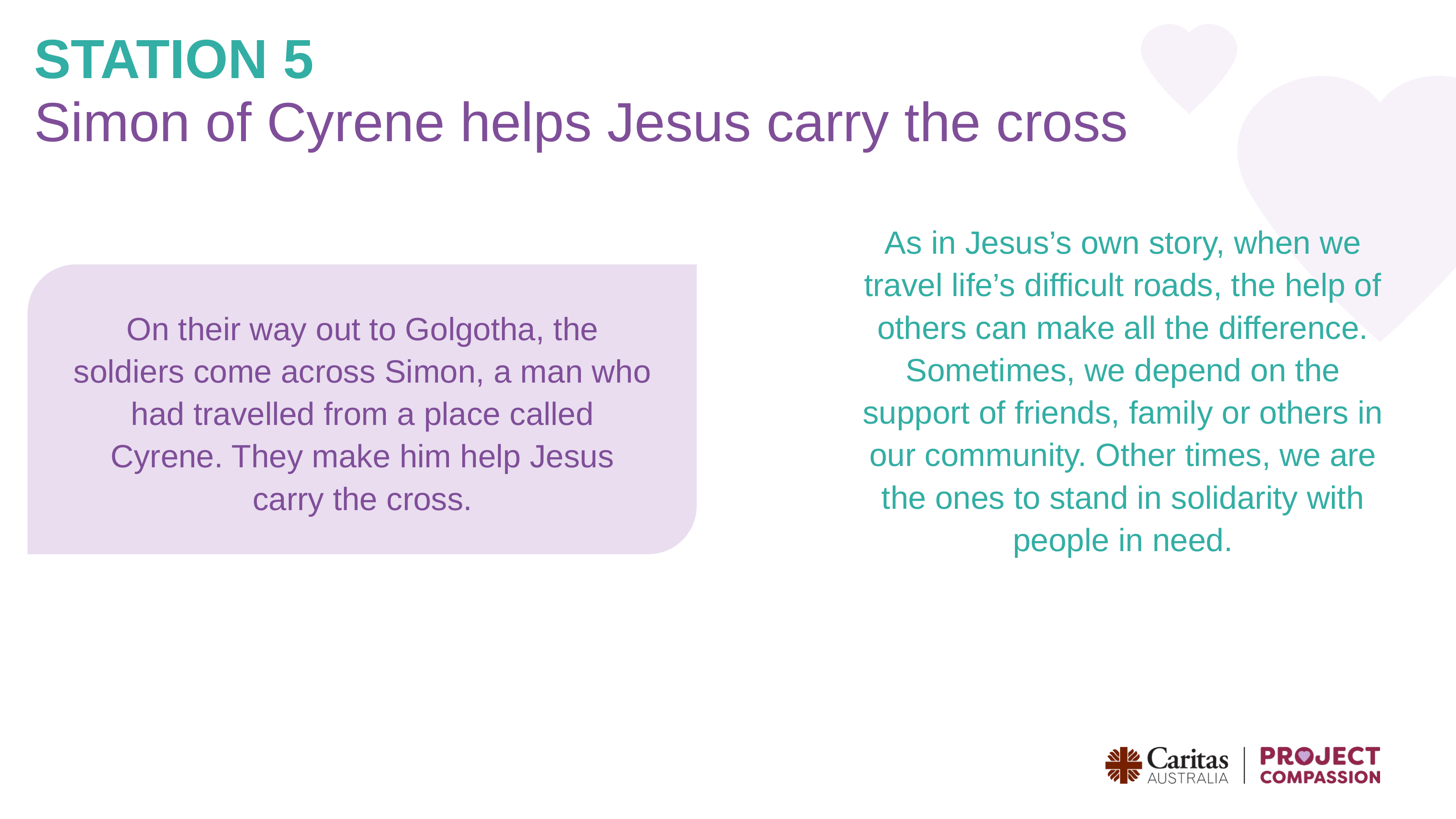

STATION 5
Simon of Cyrene helps Jesus carry the cross
As in Jesus’s own story, when we travel life’s difficult roads, the help of others can make all the difference. Sometimes, we depend on the support of friends, family or others in our community. Other times, we are the ones to stand in solidarity with people in need.

On their way out to Golgotha, the soldiers come across Simon, a man who had travelled from a place called Cyrene. They make him help Jesus carry the cross.